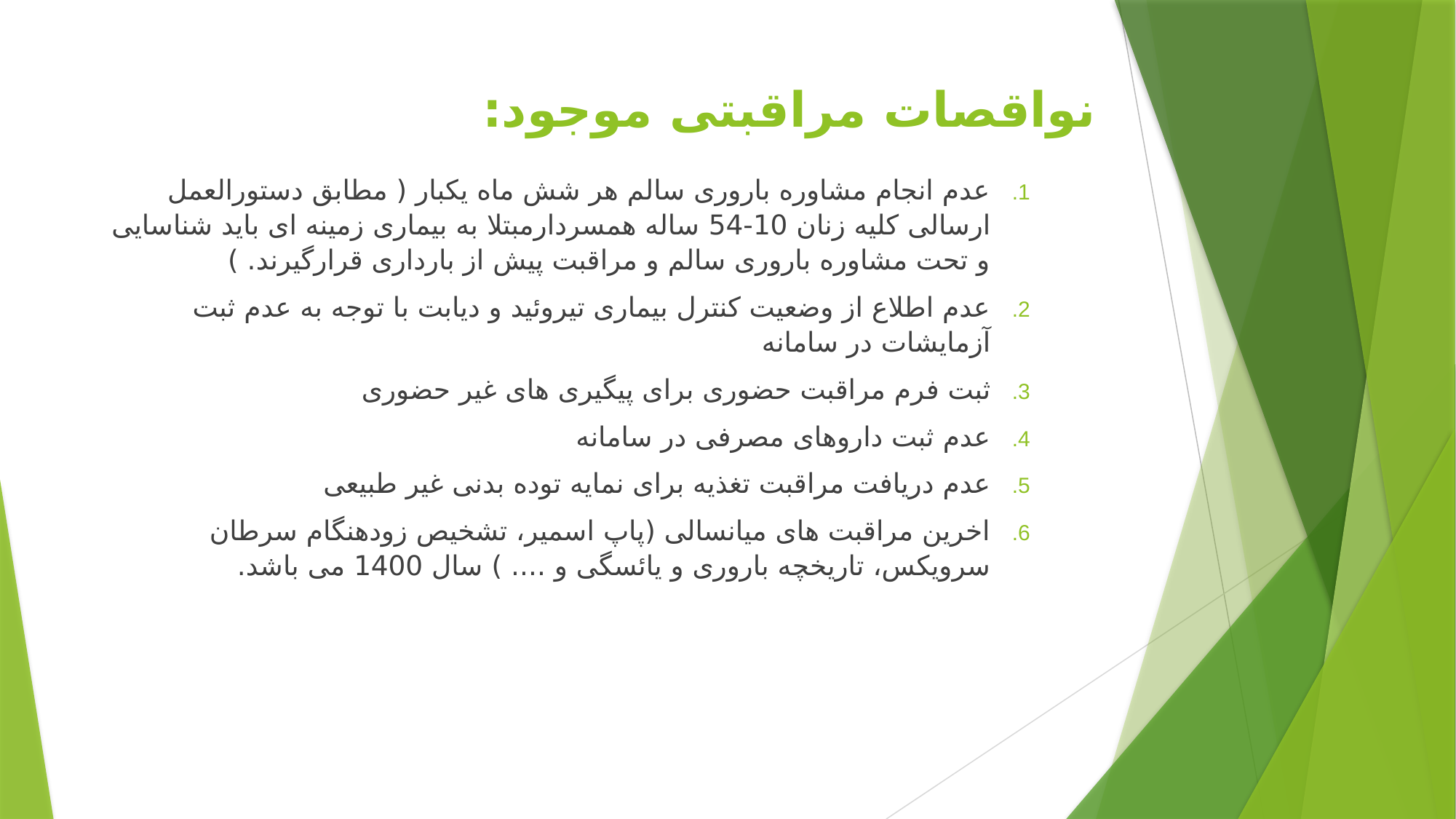

# نواقصات مراقبتی موجود:
عدم انجام مشاوره باروری سالم هر شش ماه یکبار ( مطابق دستورالعمل ارسالی کلیه زنان 10-54 ساله همسردارمبتلا به بیماری زمینه ای باید شناسایی و تحت مشاوره باروری سالم و مراقبت پیش از بارداری قرارگیرند. )
عدم اطلاع از وضعیت کنترل بیماری تیروئید و دیابت با توجه به عدم ثبت آزمایشات در سامانه
ثبت فرم مراقبت حضوری برای پیگیری های غیر حضوری
عدم ثبت داروهای مصرفی در سامانه
عدم دریافت مراقبت تغذیه برای نمایه توده بدنی غیر طبیعی
اخرین مراقبت های میانسالی (پاپ اسمیر، تشخیص زودهنگام سرطان سرویکس، تاریخچه باروری و یائسگی و .... ) سال 1400 می باشد.